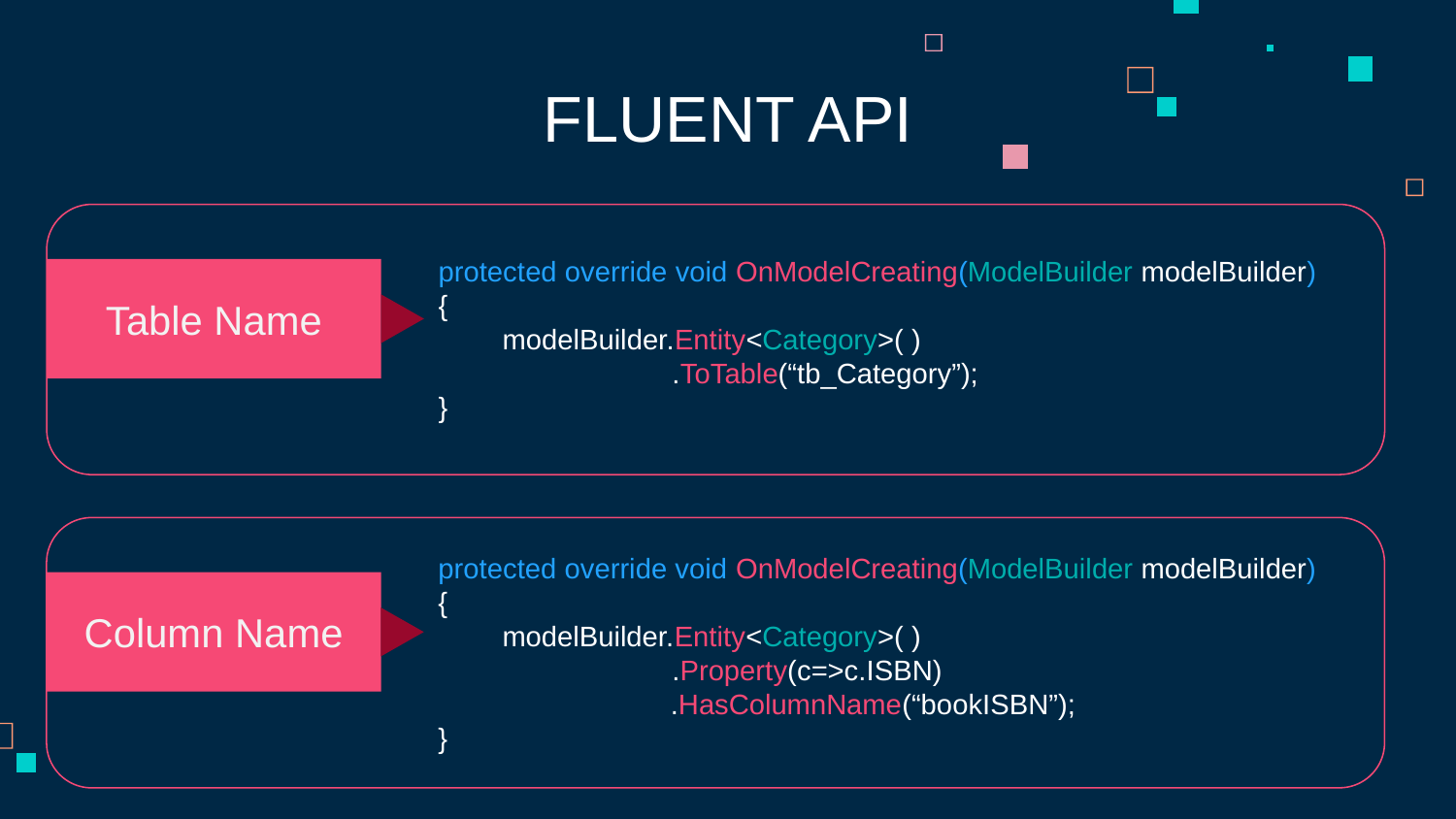

FLUENT API

protected override void OnModelCreating(ModelBuilder modelBuilder)
{
        modelBuilder.Entity<Category>( )
	           .ToTable(“tb_Category”);
}
Table Name

protected override void OnModelCreating(ModelBuilder modelBuilder)
{
        modelBuilder.Entity<Category>( )
	           .Property(c=>c.ISBN)
                             .HasColumnName(“bookISBN”);
}
Column Name